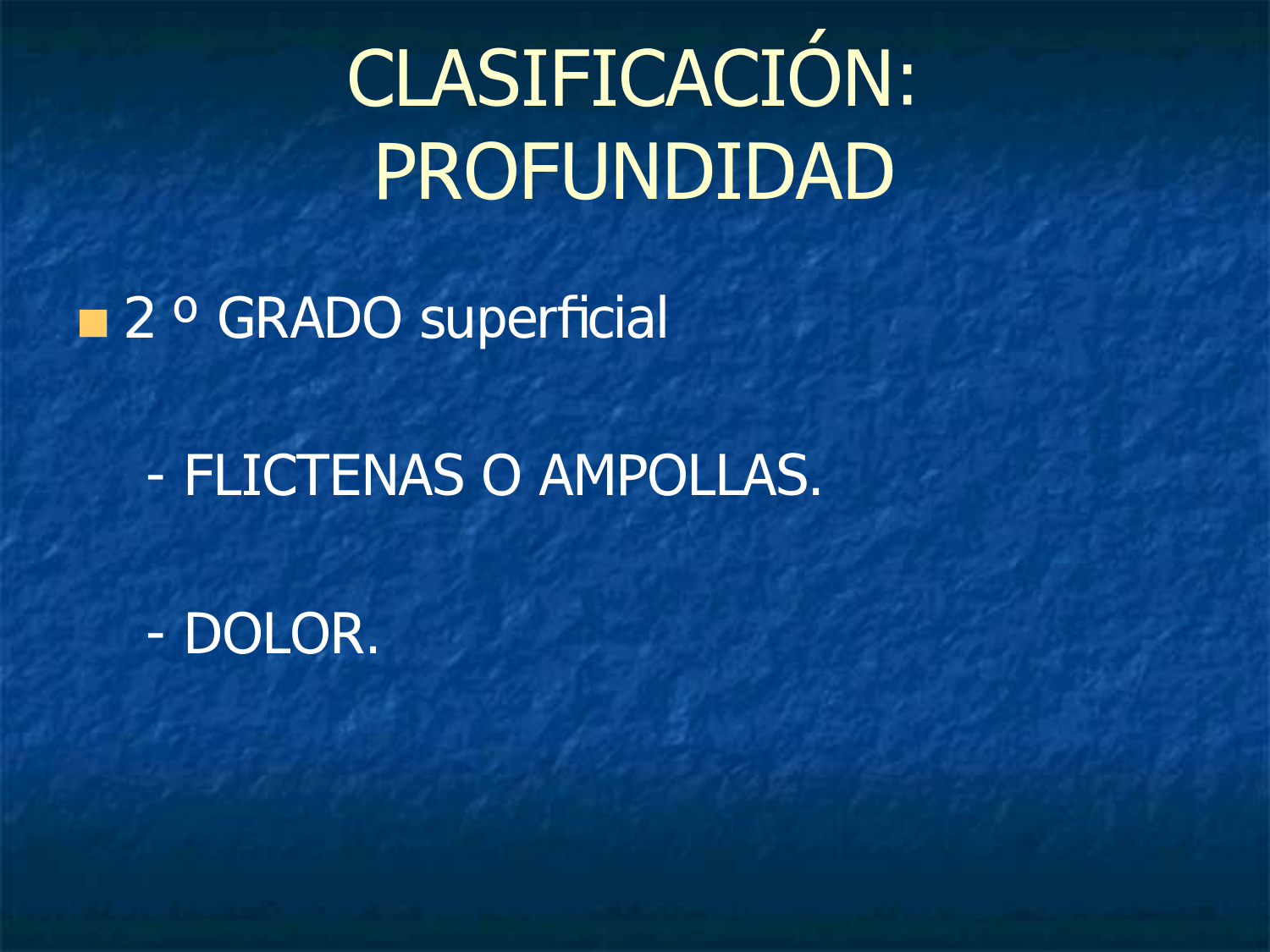

# CLASIFICACIÓN: PROFUNDIDAD
2 º GRADO superficial

    - FLICTENAS O AMPOLLAS.

    - DOLOR.